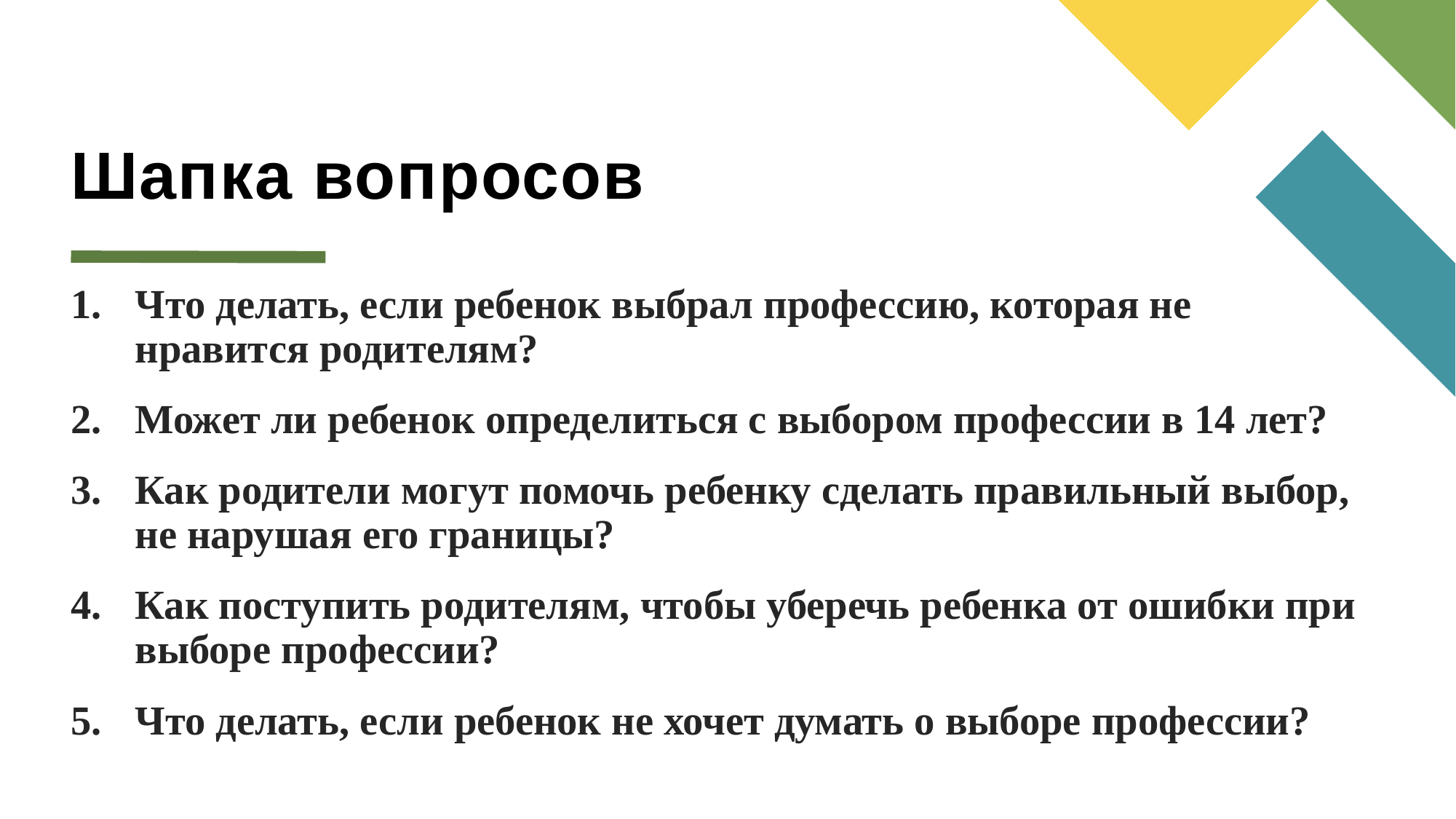

# Шапка вопросов
Что делать, если ребенок выбрал профессию, которая не нравится родителям?
Может ли ребенок определиться с выбором профессии в 14 лет?
Как родители могут помочь ребенку сделать правильный выбор, не нарушая его границы?
Как поступить родителям, чтобы уберечь ребенка от ошибки при выборе профессии?
Что делать, если ребенок не хочет думать о выборе профессии?